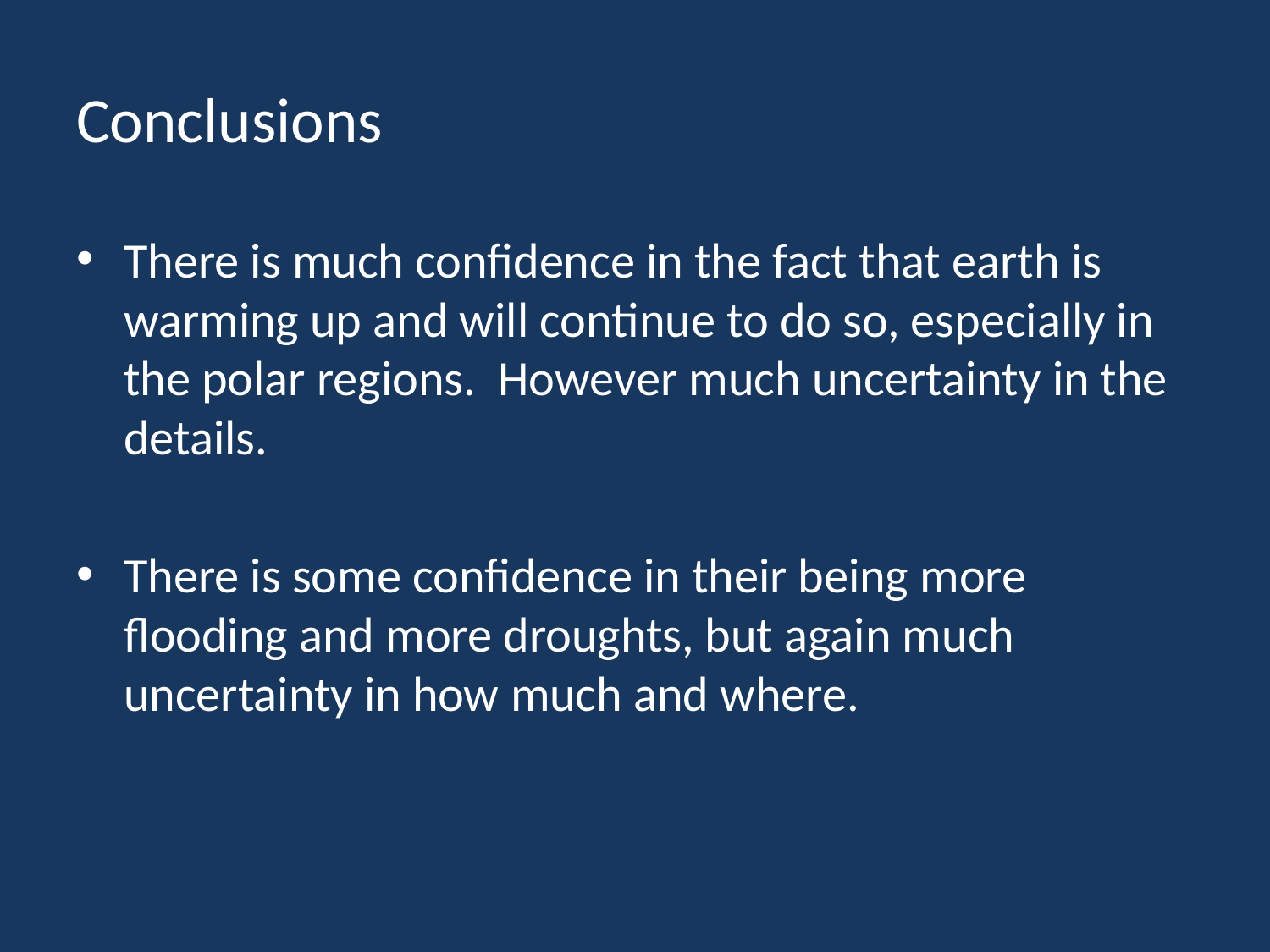

# Conclusions
There is much confidence in the fact that earth is warming up and will continue to do so, especially in the polar regions.  However much uncertainty in the details.

There is some confidence in their being more flooding and more droughts, but again much uncertainty in how much and where.